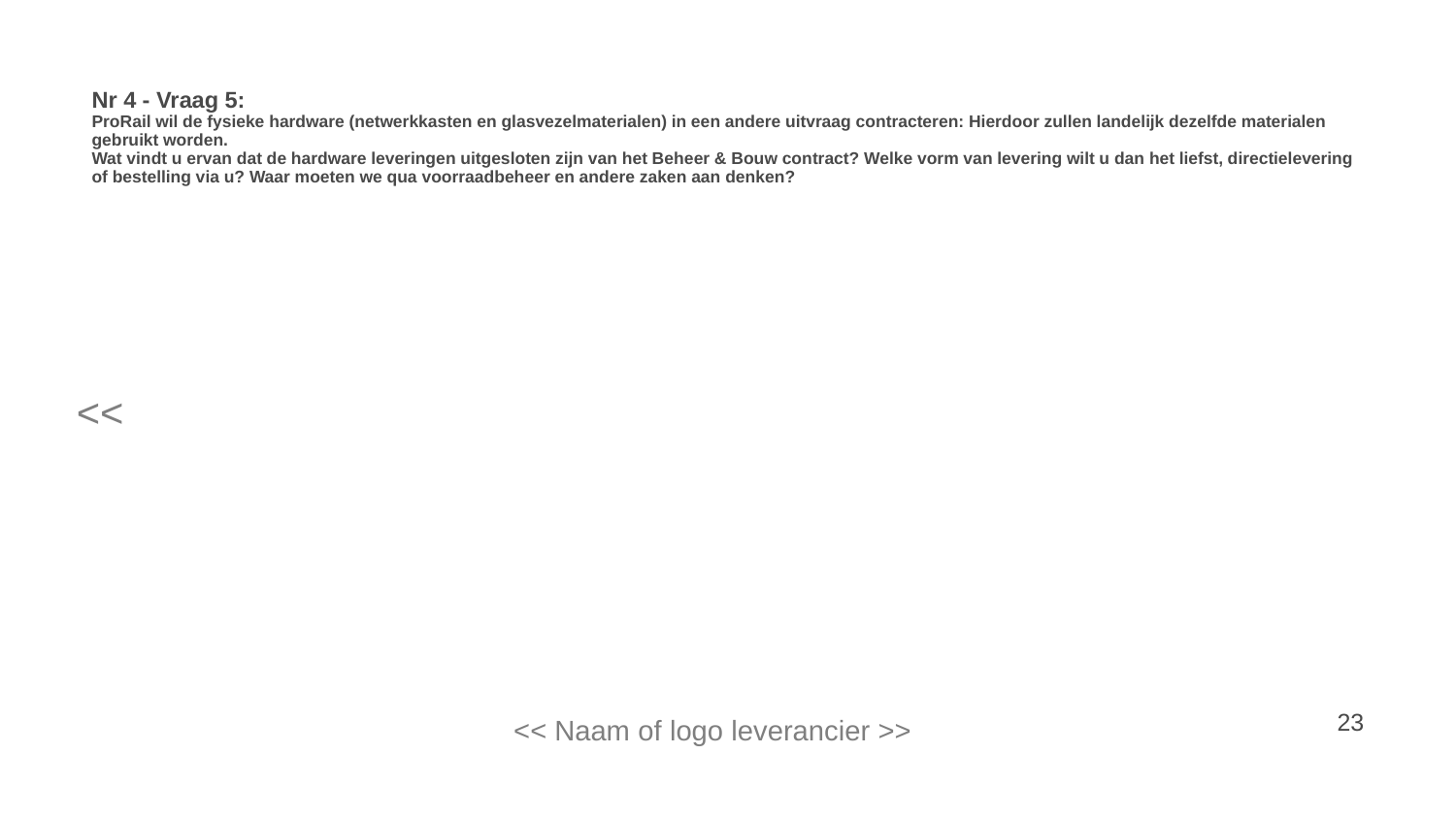

# Nr 4 - Vraag 5: ProRail wil de fysieke hardware (netwerkkasten en glasvezelmaterialen) in een andere uitvraag contracteren: Hierdoor zullen landelijk dezelfde materialen gebruikt worden. Wat vindt u ervan dat de hardware leveringen uitgesloten zijn van het Beheer & Bouw contract? Welke vorm van levering wilt u dan het liefst, directielevering of bestelling via u? Waar moeten we qua voorraadbeheer en andere zaken aan denken?
<<
<< Naam of logo leverancier >>